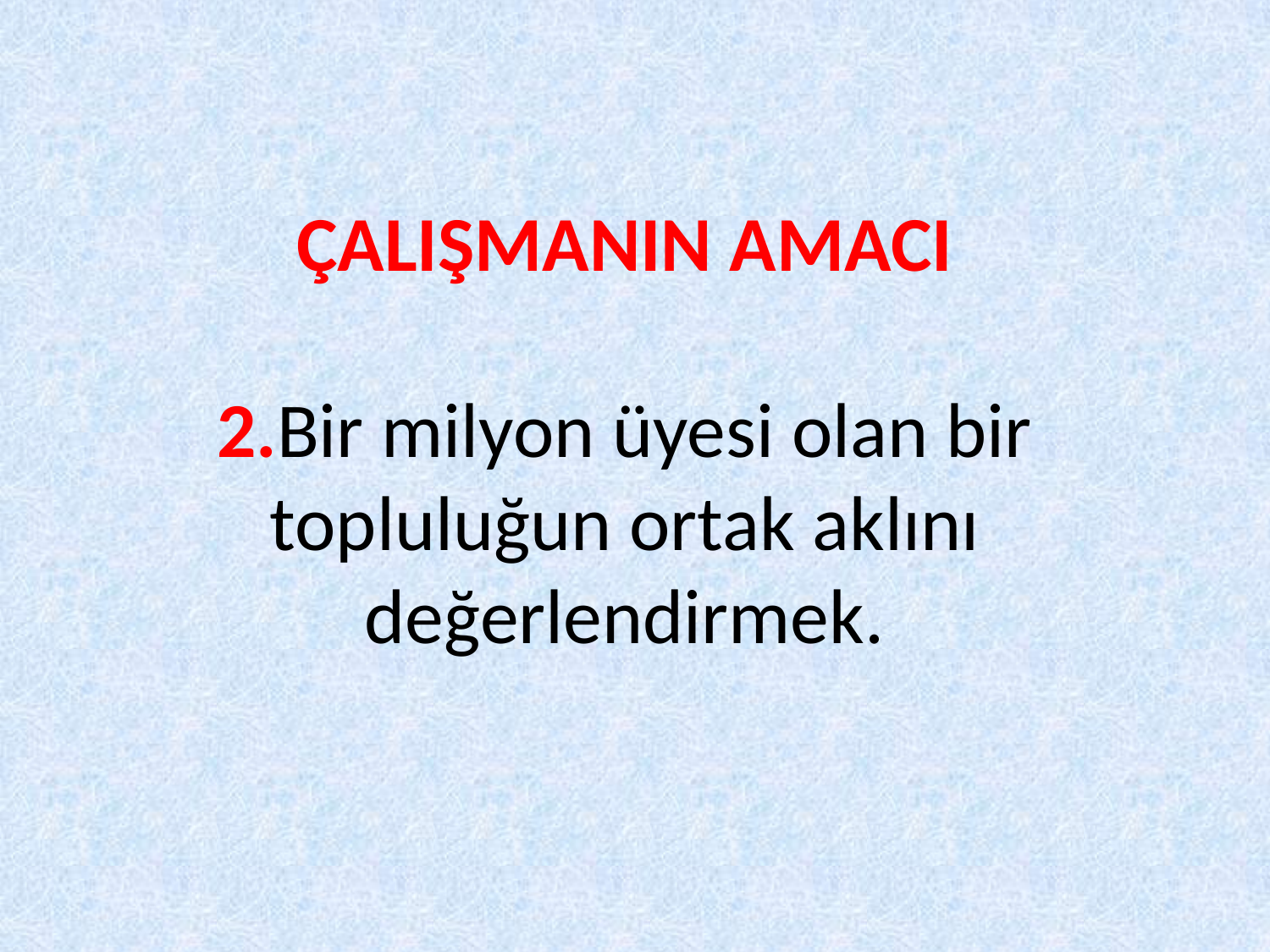

# ÇALIŞMANIN AMACI 2.Bir milyon üyesi olan bir topluluğun ortak aklını değerlendirmek.